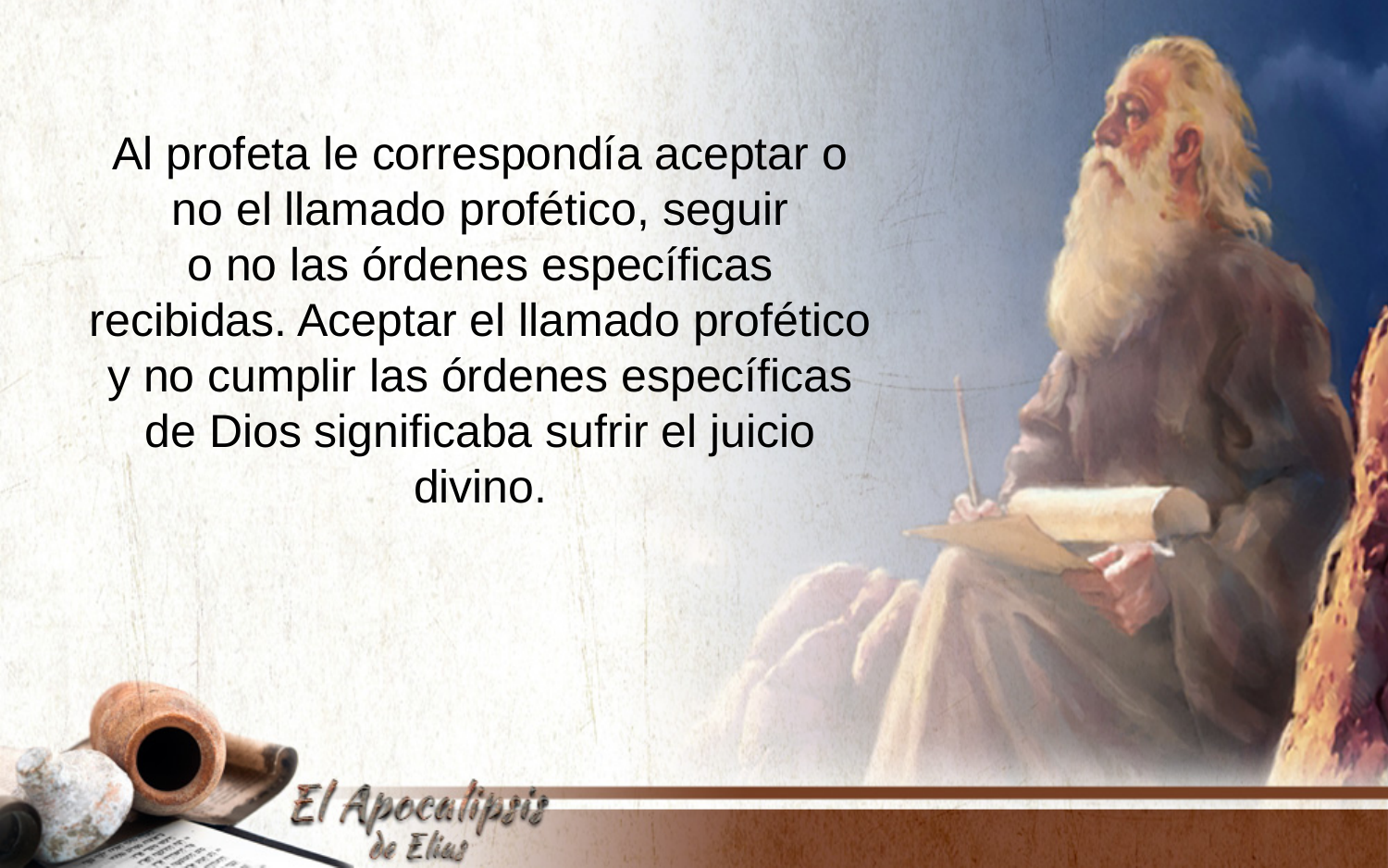

Al profeta le correspondía aceptar o no el llamado profético, seguir
o no las órdenes específicas recibidas. Aceptar el llamado profético y no cumplir las órdenes específicas de Dios significaba sufrir el juicio divino.